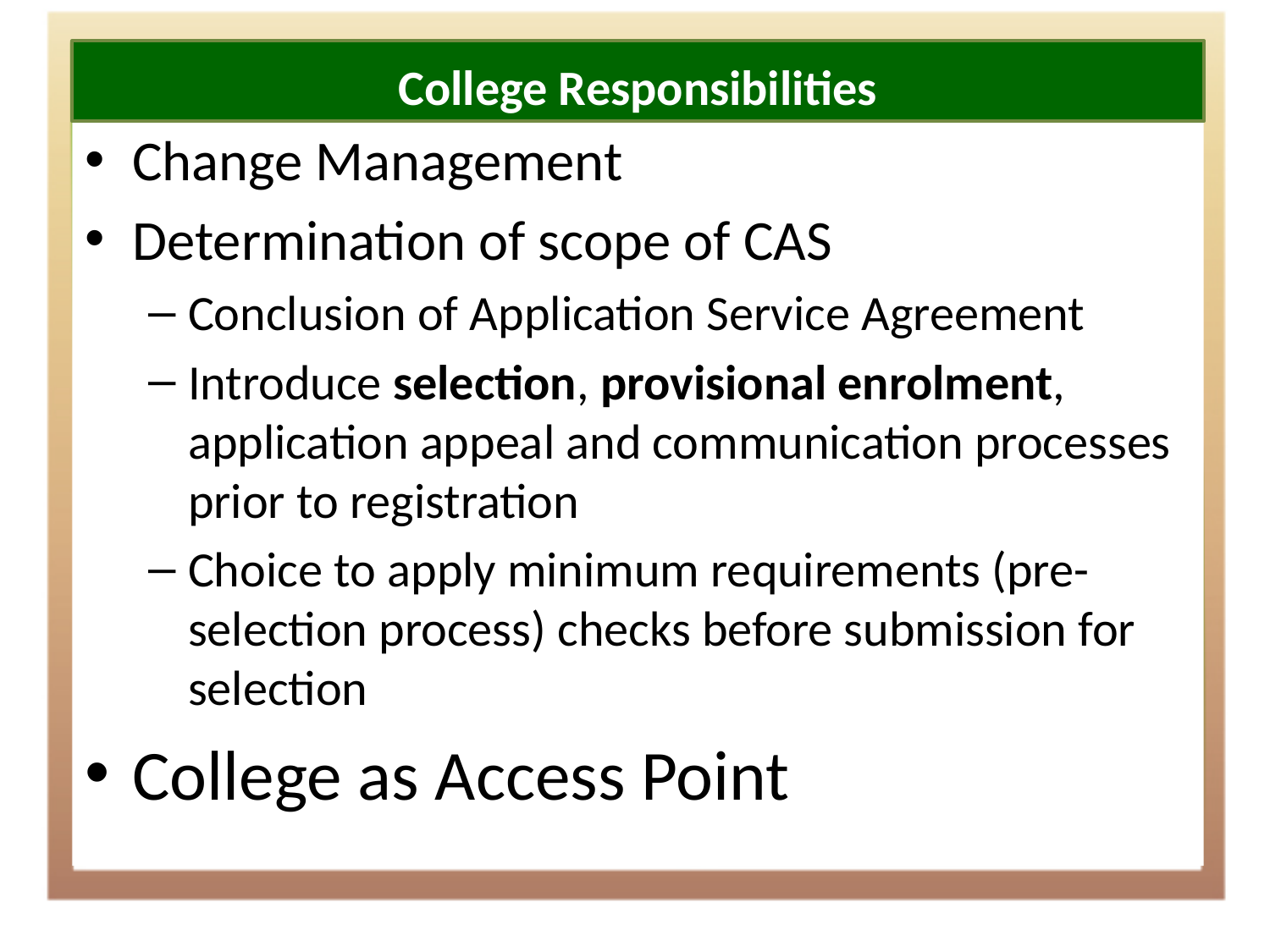

College Responsibilities
Change Management
Determination of scope of CAS
Conclusion of Application Service Agreement
Introduce selection, provisional enrolment, application appeal and communication processes prior to registration
Choice to apply minimum requirements (pre-selection process) checks before submission for selection
College as Access Point

#